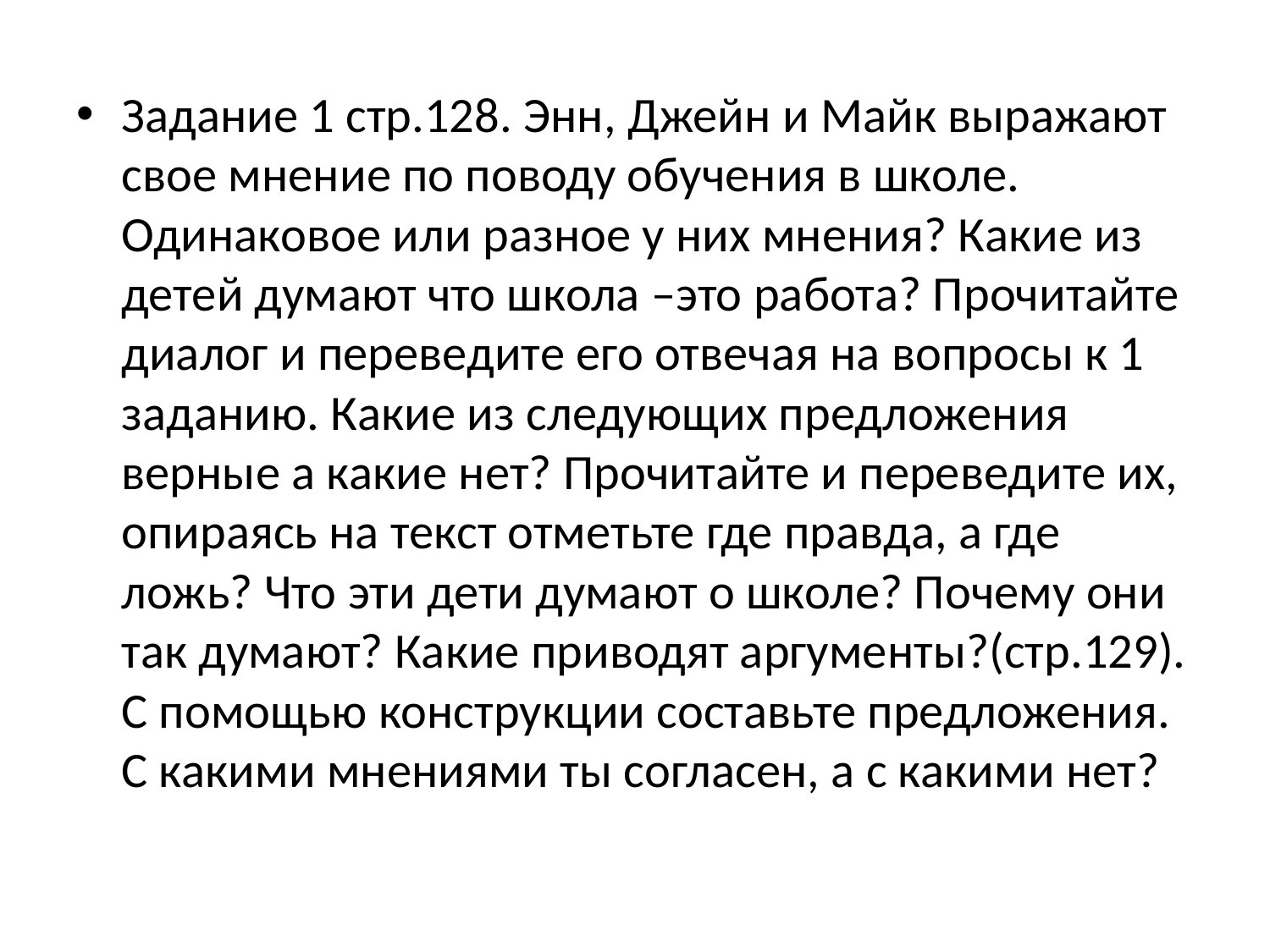

Задание 1 стр.128. Энн, Джейн и Майк выражают свое мнение по поводу обучения в школе. Одинаковое или разное у них мнения? Какие из детей думают что школа –это работа? Прочитайте диалог и переведите его отвечая на вопросы к 1 заданию. Какие из следующих предложения верные а какие нет? Прочитайте и переведите их, опираясь на текст отметьте где правда, а где ложь? Что эти дети думают о школе? Почему они так думают? Какие приводят аргументы?(стр.129). С помощью конструкции составьте предложения. С какими мнениями ты согласен, а с какими нет?